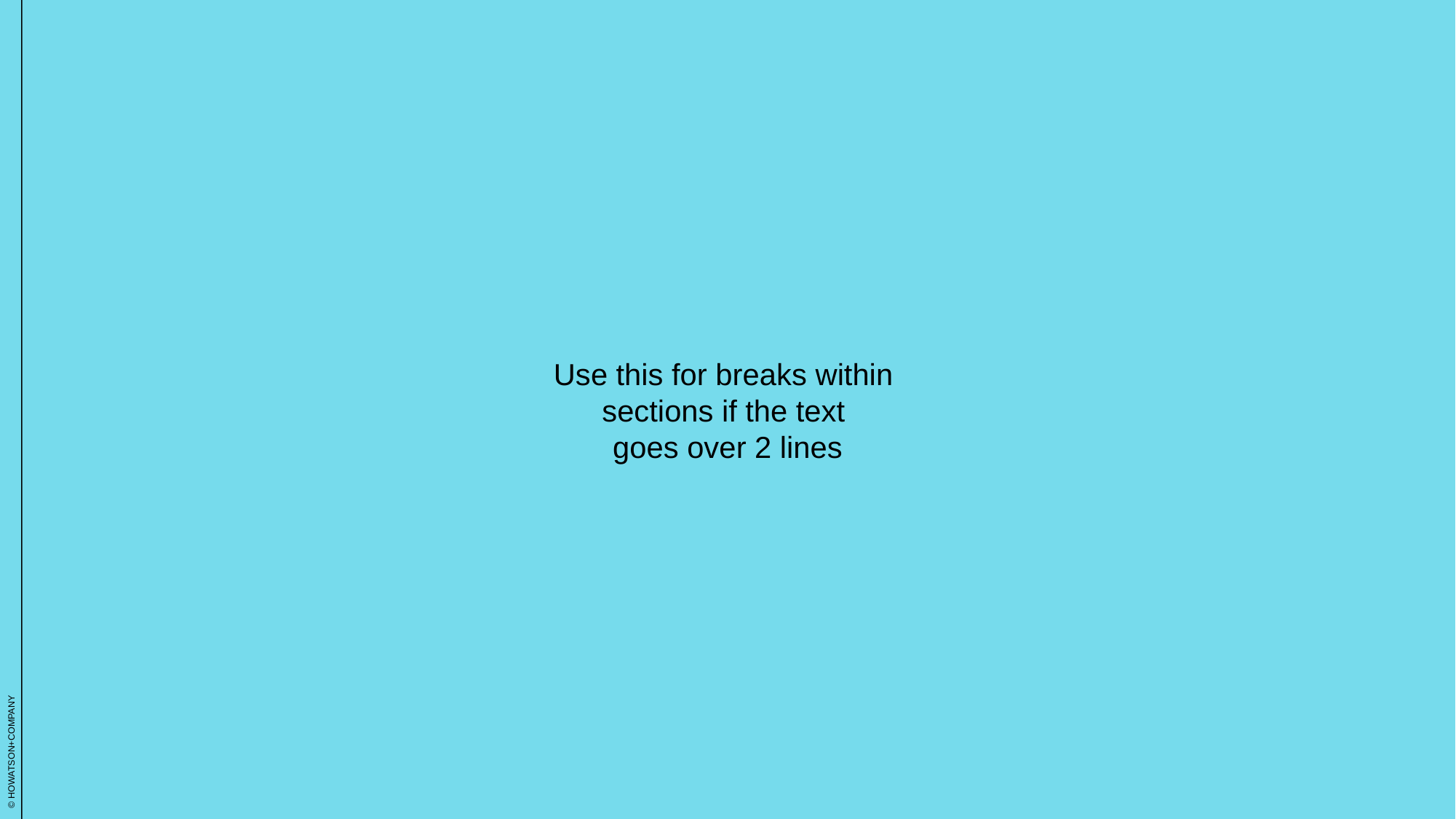

Use this for breaks within
sections if the text
goes over 2 lines